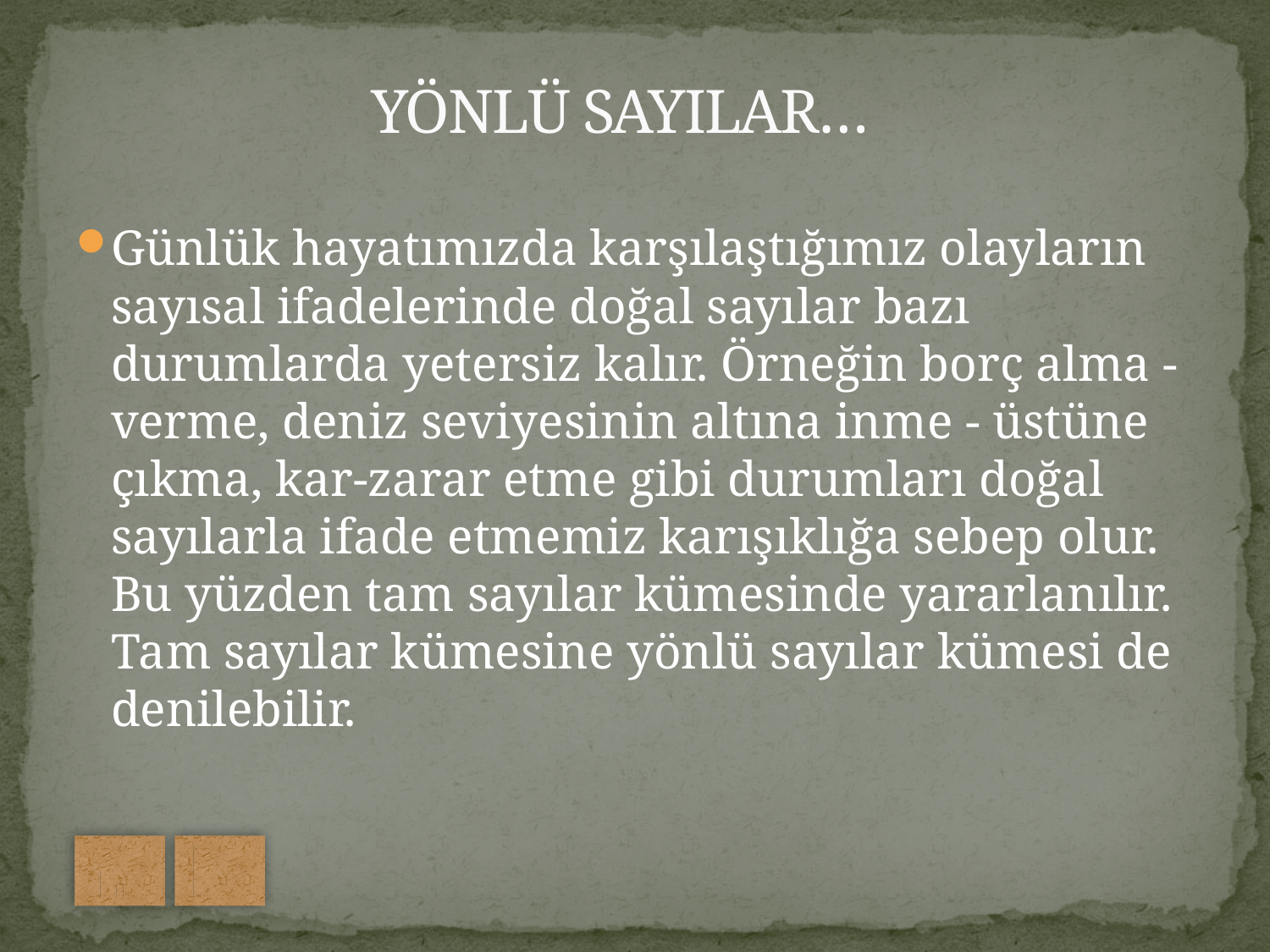

# YÖNLÜ SAYILAR…
Günlük hayatımızda karşılaştığımız olayların sayısal ifadelerinde doğal sayılar bazı durumlarda yetersiz kalır. Örneğin borç alma - verme, deniz seviyesinin altına inme - üstüne çıkma, kar-zarar etme gibi durumları doğal sayılarla ifade etmemiz karışıklığa sebep olur. Bu yüzden tam sayılar kümesinde yararlanılır. Tam sayılar kümesine yönlü sayılar kümesi de denilebilir.